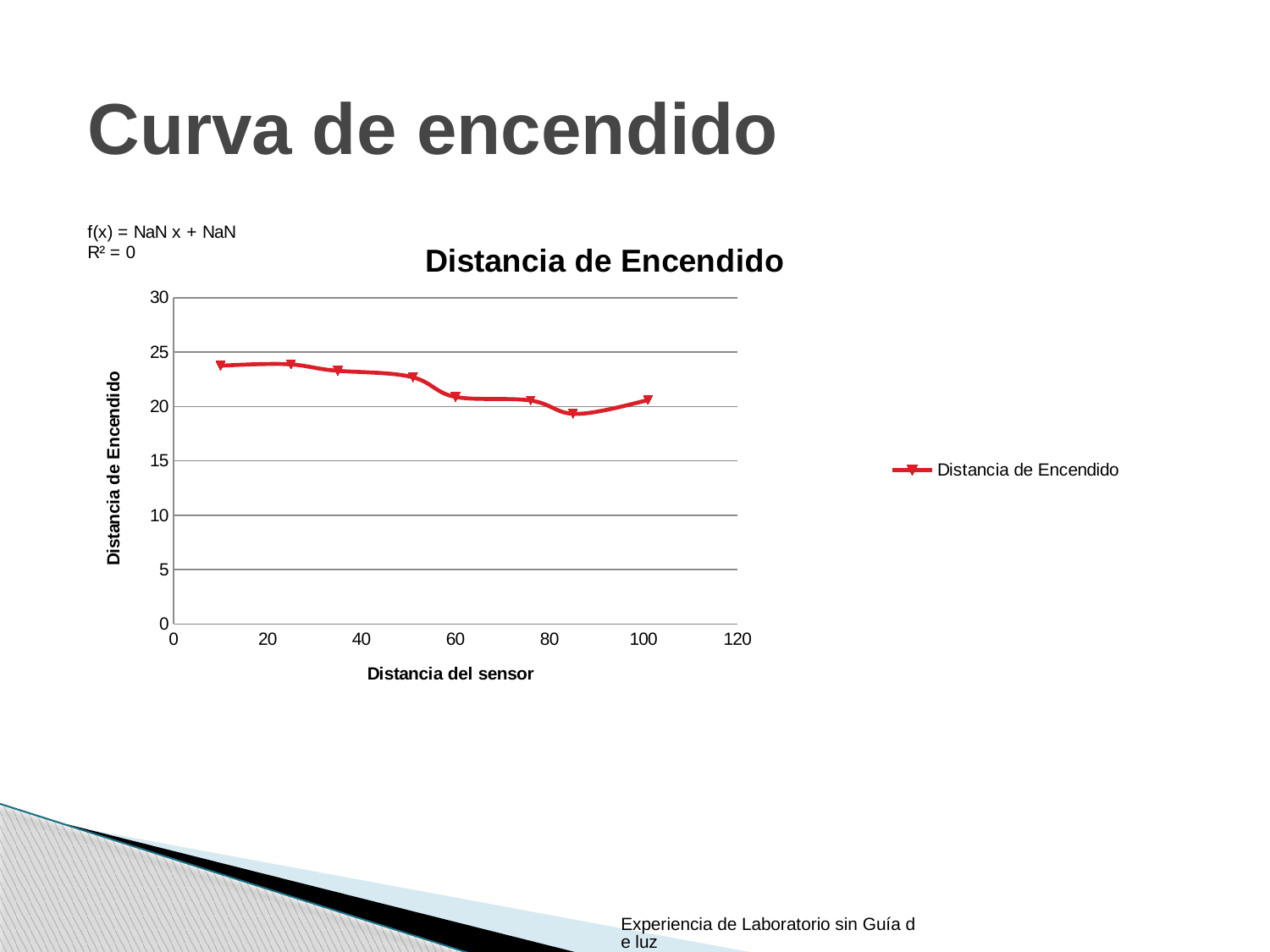

# Curva de encendido

### Chart: Distancia de Encendido

| Category |  |  |
|---|---|---|
Experiencia de Laboratorio sin Guía de luz